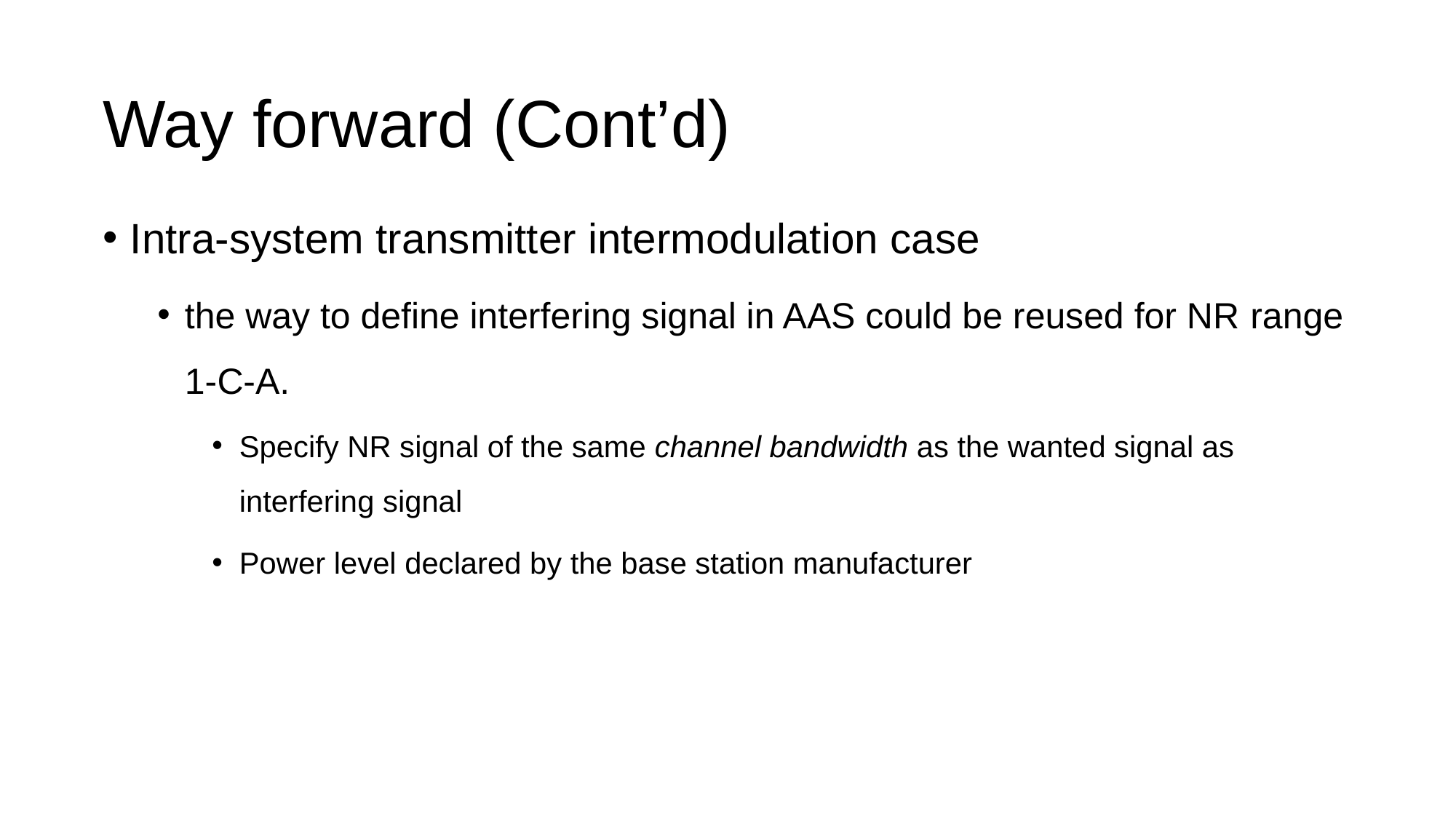

# Way forward (Cont’d)
Intra-system transmitter intermodulation case
the way to define interfering signal in AAS could be reused for NR range 1-C-A.
Specify NR signal of the same channel bandwidth as the wanted signal as interfering signal
Power level declared by the base station manufacturer